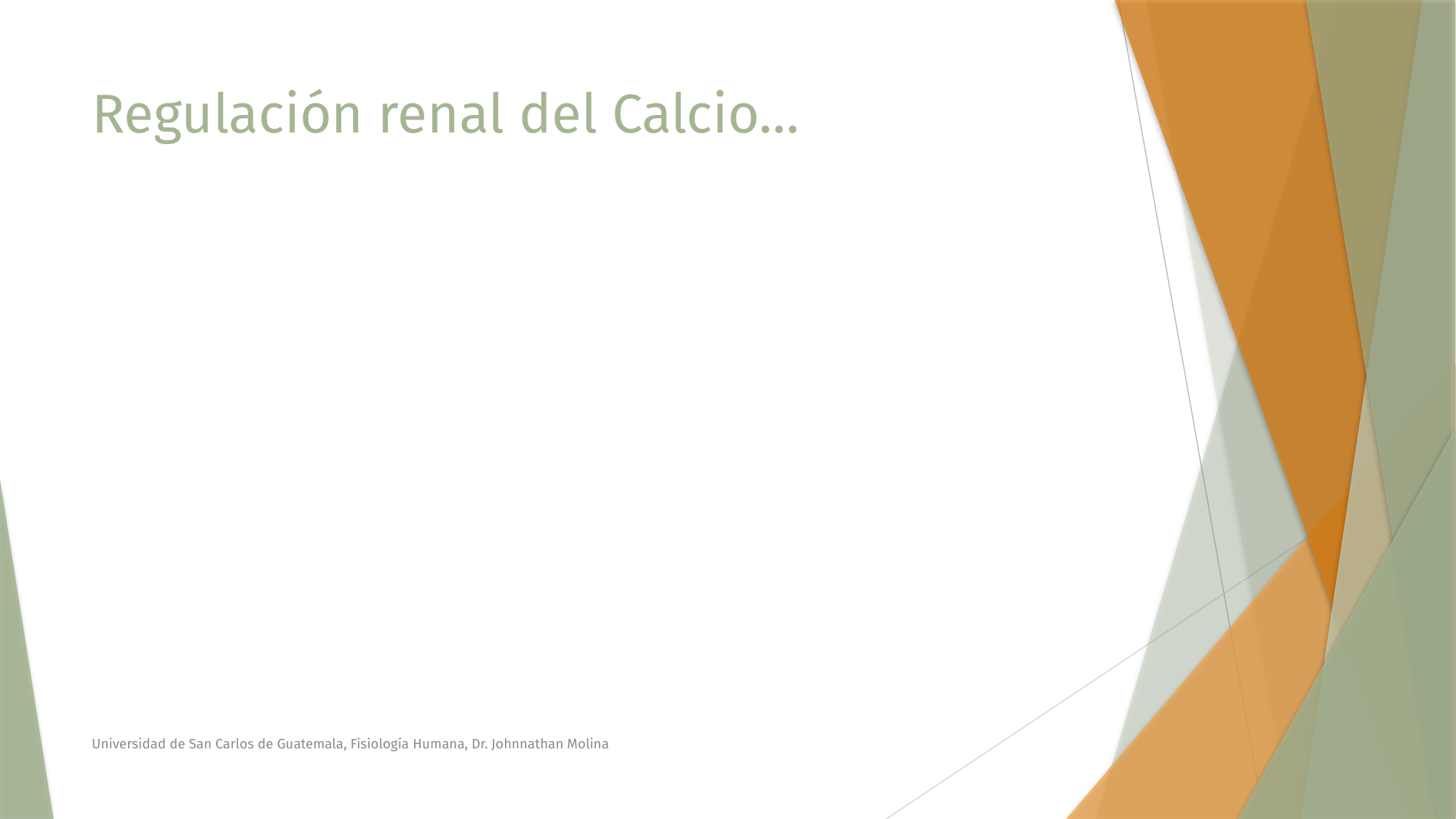

# Regulación renal del Calcio…

Universidad de San Carlos de Guatemala, Fisiología Humana, Dr. Johnnathan Molina